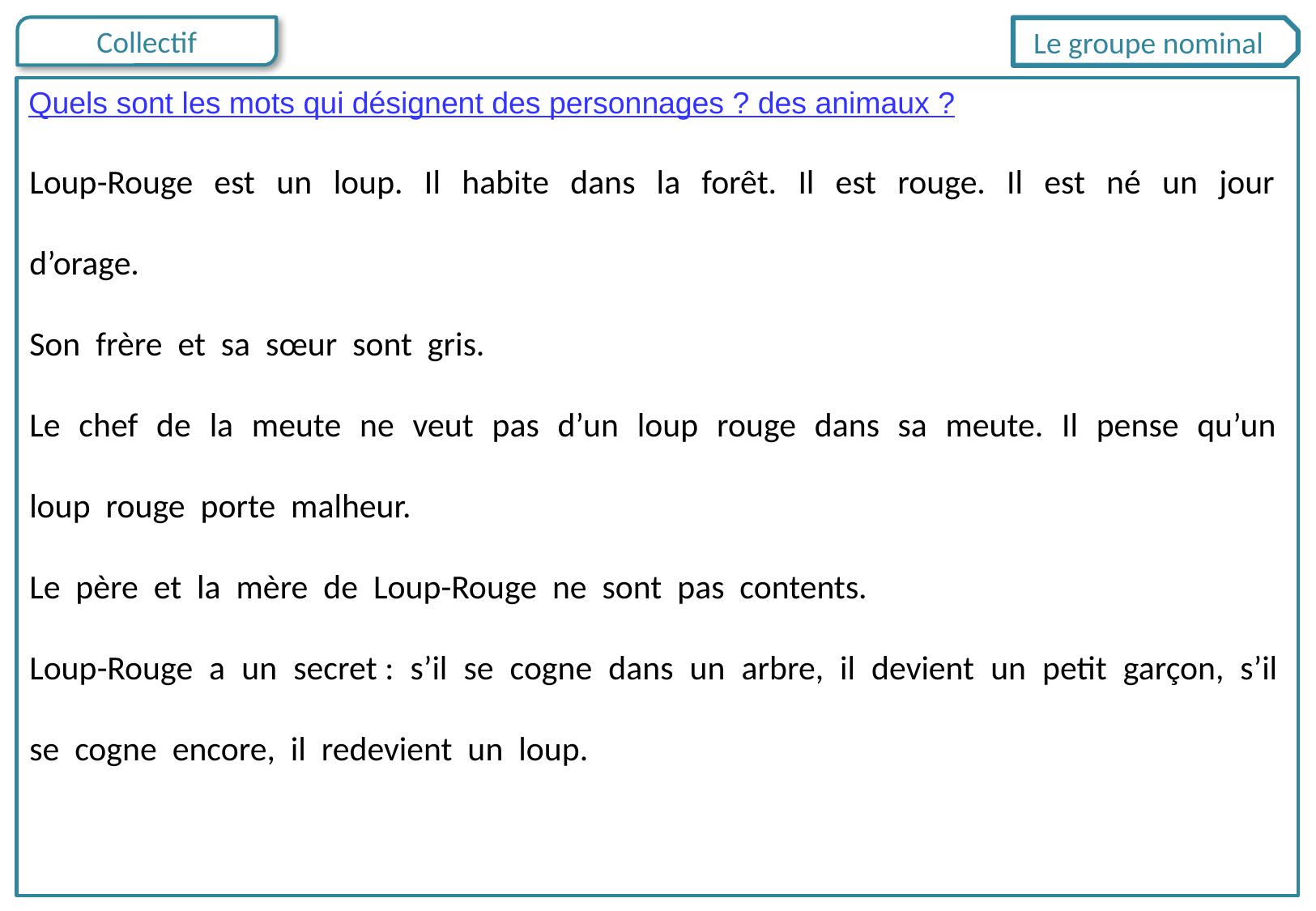

Le groupe nominal
Quels sont les mots qui désignent des personnages ? des animaux ?
Loup-Rouge  est  un  loup.  Il  habite  dans  la  forêt.  Il  est  rouge.  Il  est  né  un  jour  d’orage.
Son  frère  et  sa  sœur  sont  gris.
Le  chef  de  la  meute  ne  veut  pas  d’un  loup  rouge  dans  sa  meute.  Il  pense  qu’un  loup  rouge  porte  malheur.
Le  père  et  la  mère  de  Loup-Rouge  ne  sont  pas  contents.
Loup-Rouge  a  un  secret :  s’il  se  cogne  dans  un  arbre,  il  devient  un  petit  garçon,  s’il  se  cogne  encore,  il  redevient  un  loup.